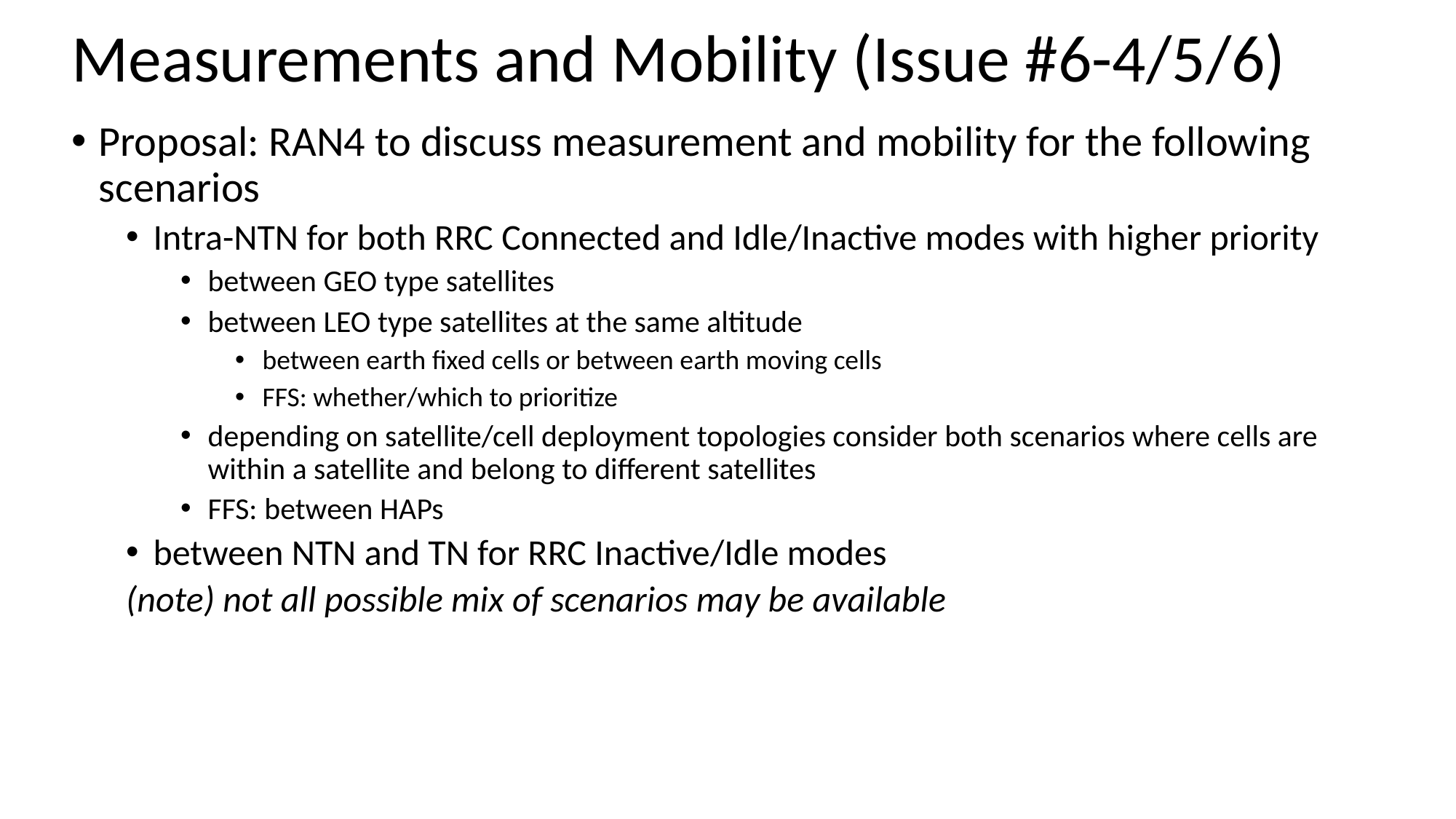

# Measurements and Mobility (Issue #6-4/5/6)
Proposal: RAN4 to discuss measurement and mobility for the following scenarios
Intra-NTN for both RRC Connected and Idle/Inactive modes with higher priority
between GEO type satellites
between LEO type satellites at the same altitude
between earth fixed cells or between earth moving cells
FFS: whether/which to prioritize
depending on satellite/cell deployment topologies consider both scenarios where cells are within a satellite and belong to different satellites
FFS: between HAPs
between NTN and TN for RRC Inactive/Idle modes
(note) not all possible mix of scenarios may be available